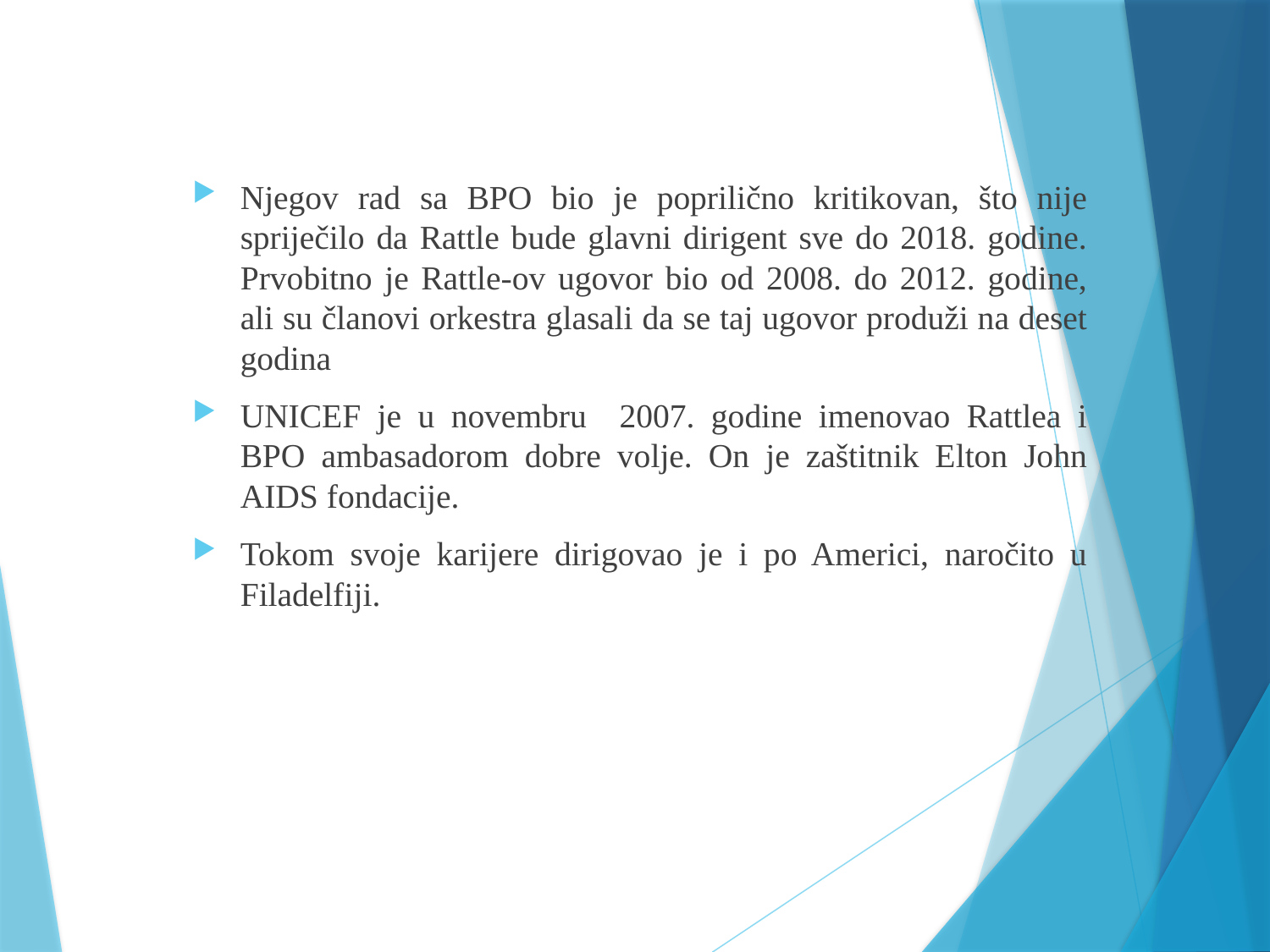

Njegov rad sa BPO bio je poprilično kritikovan, što nije spriječilo da Rattle bude glavni dirigent sve do 2018. godine. Prvobitno je Rattle-ov ugovor bio od 2008. do 2012. godine, ali su članovi orkestra glasali da se taj ugovor produži na deset godina
UNICEF je u novembru  2007. godine imenovao Rattlea i BPO ambasadorom dobre volje. On je zaštitnik Elton John AIDS fondacije.
Tokom svoje karijere dirigovao je i po Americi, naročito u Filadelfiji.